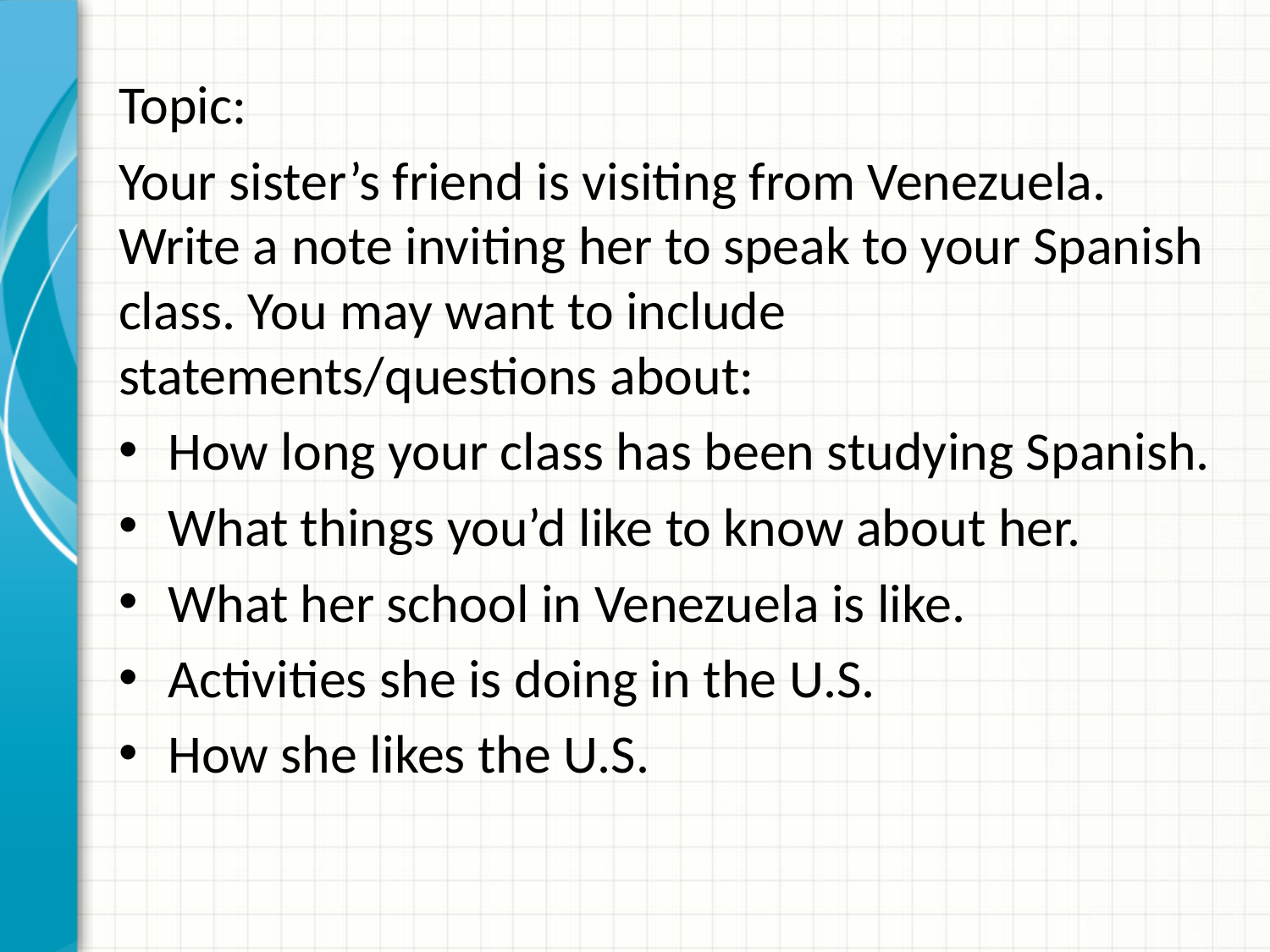

#
Topic:
Your sister’s friend is visiting from Venezuela. Write a note inviting her to speak to your Spanish class. You may want to include statements/questions about:
How long your class has been studying Spanish.
What things you’d like to know about her.
What her school in Venezuela is like.
Activities she is doing in the U.S.
How she likes the U.S.